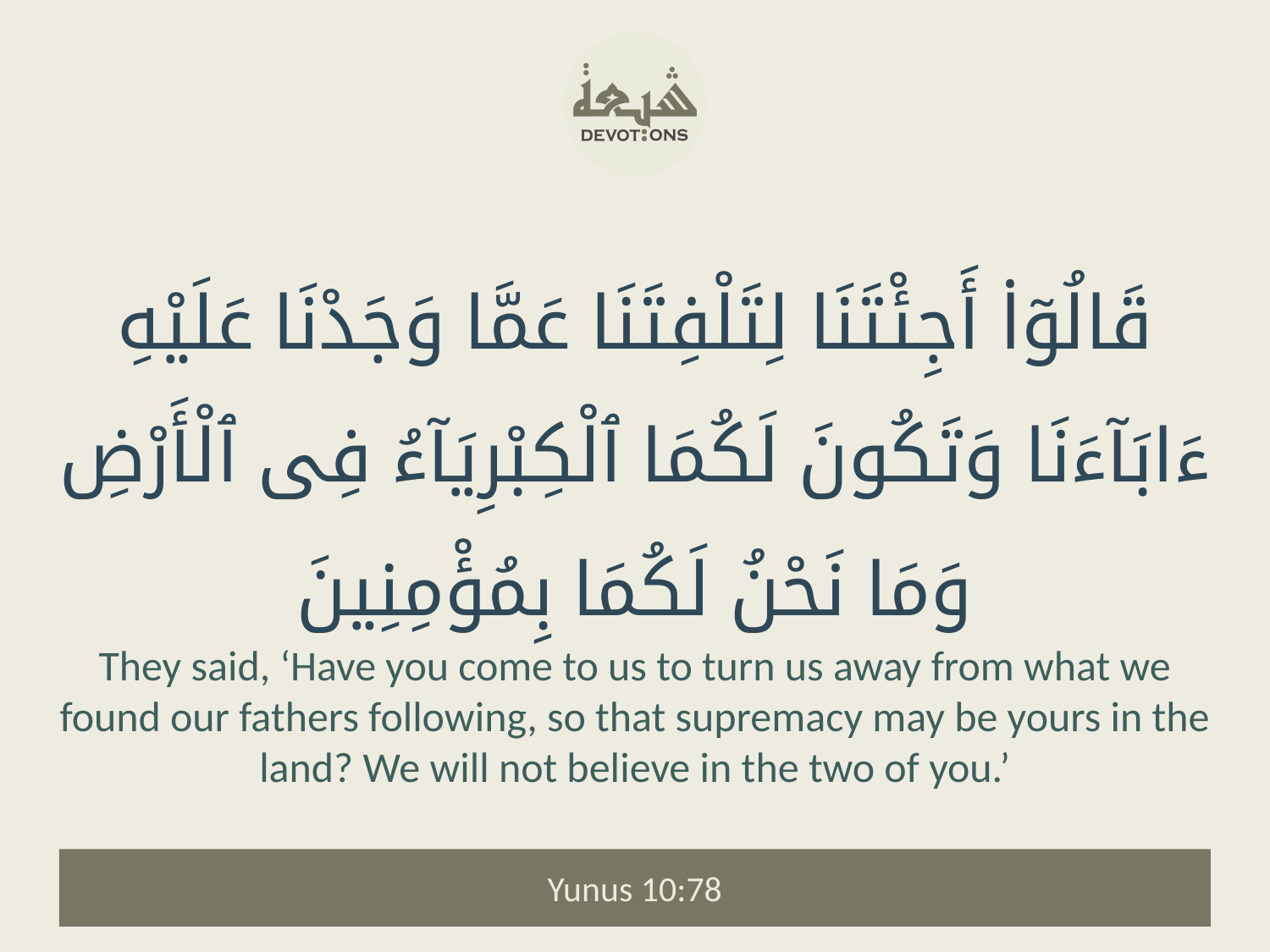

قَالُوٓا۟ أَجِئْتَنَا لِتَلْفِتَنَا عَمَّا وَجَدْنَا عَلَيْهِ ءَابَآءَنَا وَتَكُونَ لَكُمَا ٱلْكِبْرِيَآءُ فِى ٱلْأَرْضِ وَمَا نَحْنُ لَكُمَا بِمُؤْمِنِينَ
They said, ‘Have you come to us to turn us away from what we found our fathers following, so that supremacy may be yours in the land? We will not believe in the two of you.’
Yunus 10:78